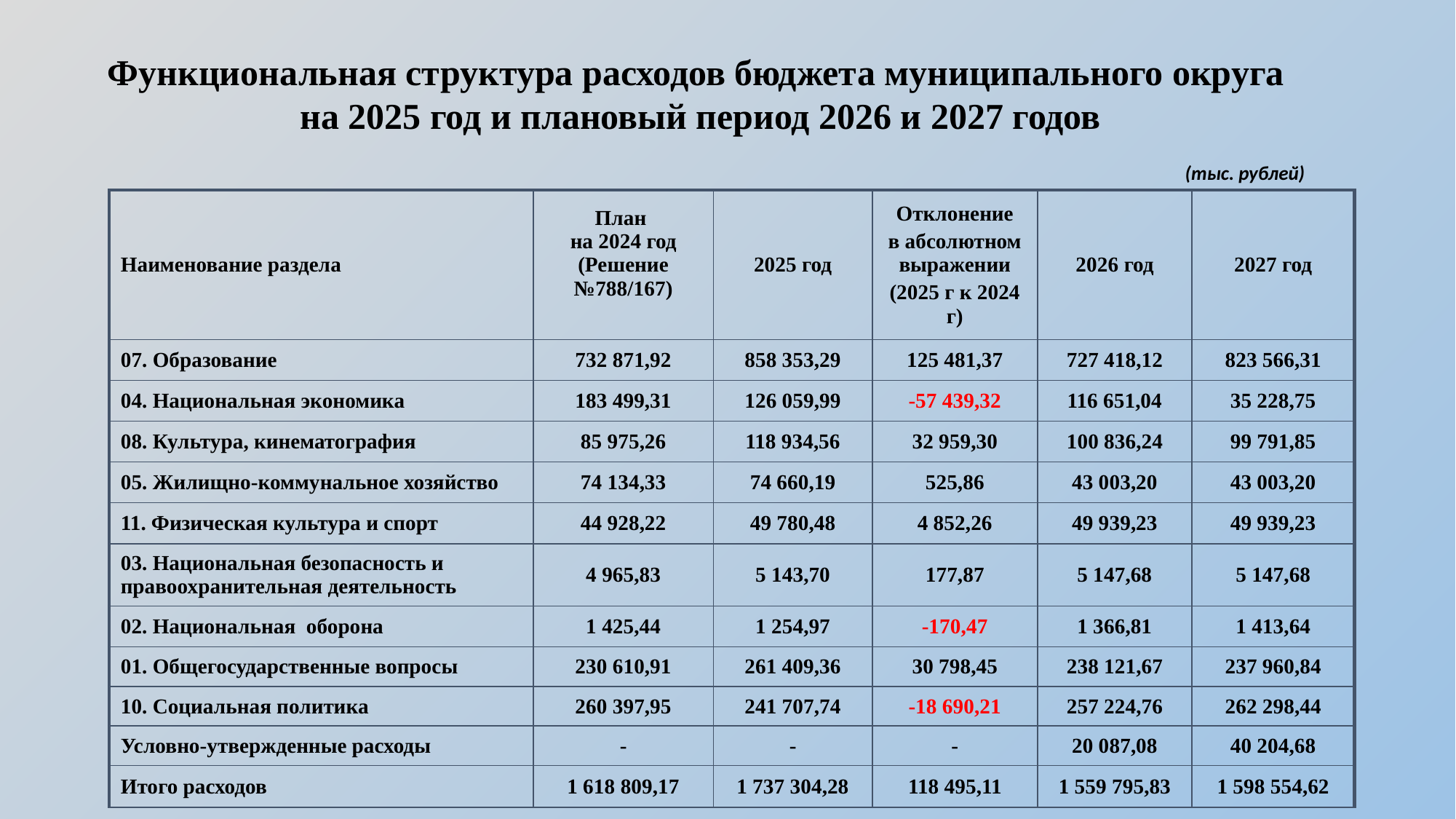

Функциональная структура расходов бюджета муниципального округа
на 2025 год и плановый период 2026 и 2027 годов
(тыс. рублей)
| Наименование раздела | План на 2024 год (Решение №788/167) | 2025 год | Отклонение в абсолютном выражении (2025 г к 2024 г) | 2026 год | 2027 год |
| --- | --- | --- | --- | --- | --- |
| 07. Образование | 732 871,92 | 858 353,29 | 125 481,37 | 727 418,12 | 823 566,31 |
| 04. Национальная экономика | 183 499,31 | 126 059,99 | -57 439,32 | 116 651,04 | 35 228,75 |
| 08. Культура, кинематография | 85 975,26 | 118 934,56 | 32 959,30 | 100 836,24 | 99 791,85 |
| 05. Жилищно-коммунальное хозяйство | 74 134,33 | 74 660,19 | 525,86 | 43 003,20 | 43 003,20 |
| 11. Физическая культура и спорт | 44 928,22 | 49 780,48 | 4 852,26 | 49 939,23 | 49 939,23 |
| 03. Национальная безопасность и правоохранительная деятельность | 4 965,83 | 5 143,70 | 177,87 | 5 147,68 | 5 147,68 |
| 02. Национальная оборона | 1 425,44 | 1 254,97 | -170,47 | 1 366,81 | 1 413,64 |
| 01. Общегосударственные вопросы | 230 610,91 | 261 409,36 | 30 798,45 | 238 121,67 | 237 960,84 |
| 10. Социальная политика | 260 397,95 | 241 707,74 | -18 690,21 | 257 224,76 | 262 298,44 |
| Условно-утвержденные расходы | - | - | - | 20 087,08 | 40 204,68 |
| Итого расходов | 1 618 809,17 | 1 737 304,28 | 118 495,11 | 1 559 795,83 | 1 598 554,62 |